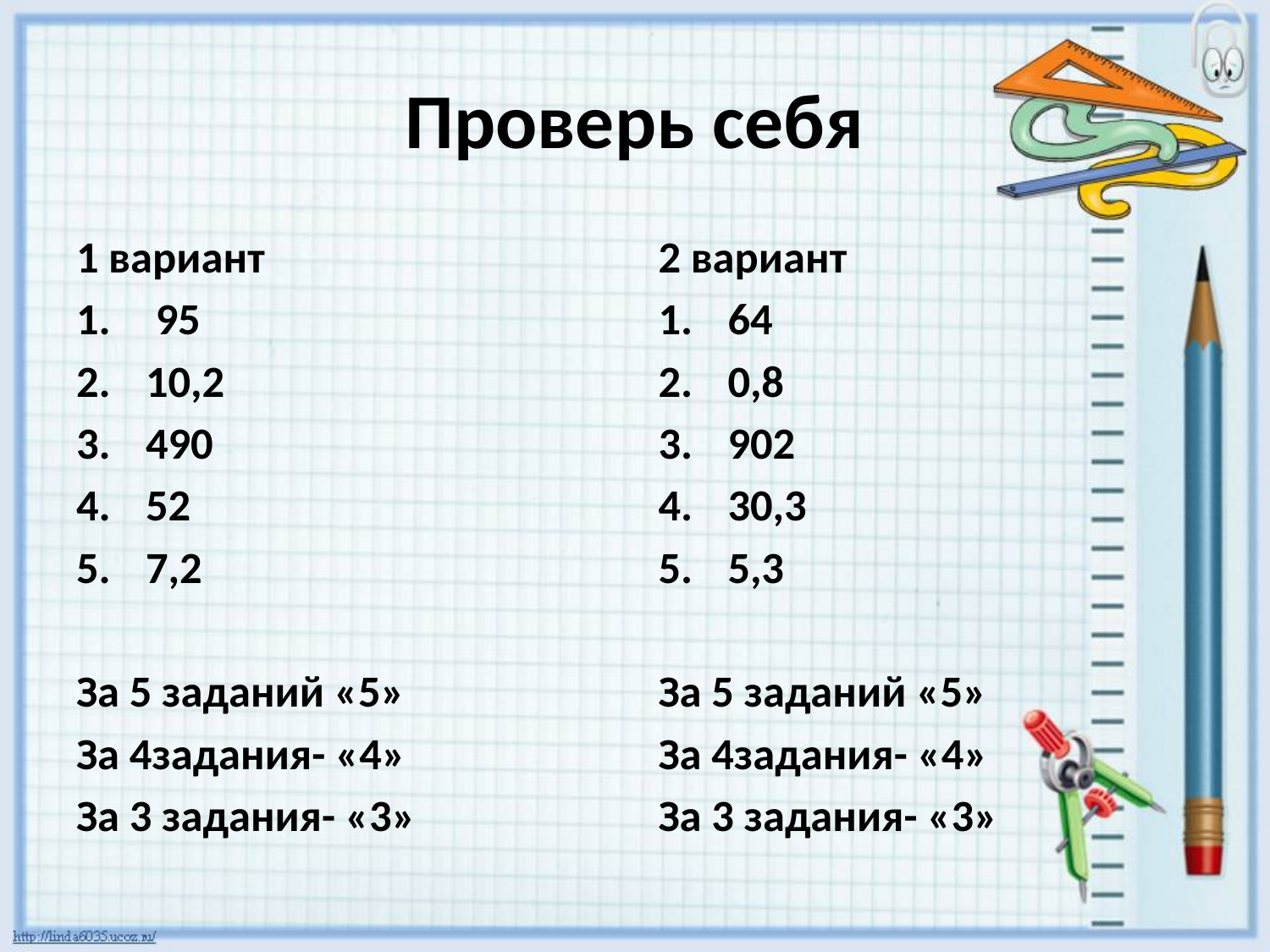

# Проверь себя
1 вариант
 95
10,2
490
52
7,2

За 5 заданий «5»
За 4задания- «4»
За 3 задания- «3»
2 вариант
64
0,8
902
30,3
5,3

За 5 заданий «5»
За 4задания- «4»
За 3 задания- «3»